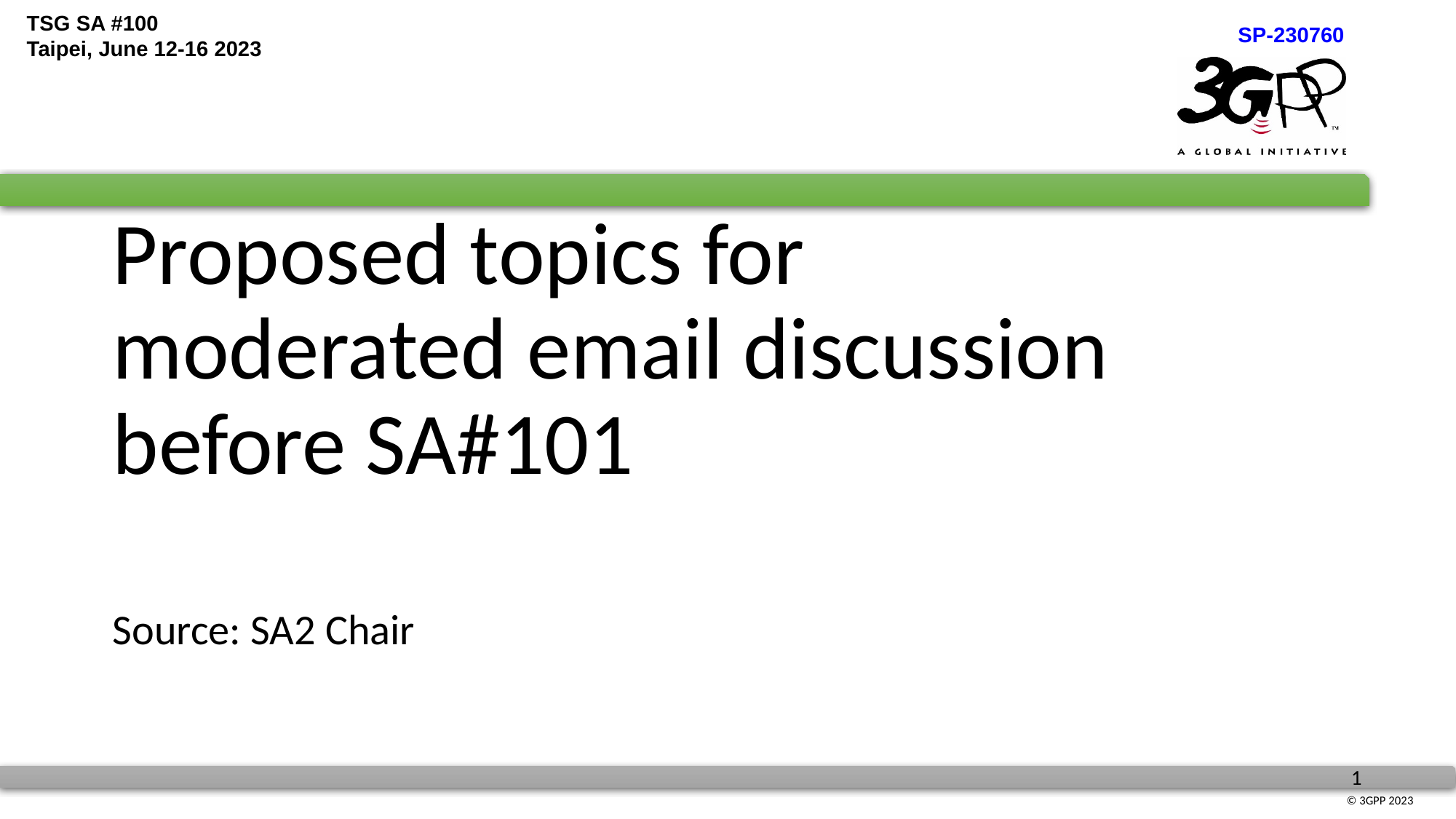

# Proposed topics for moderated email discussion before SA#101
Source: SA2 Chair